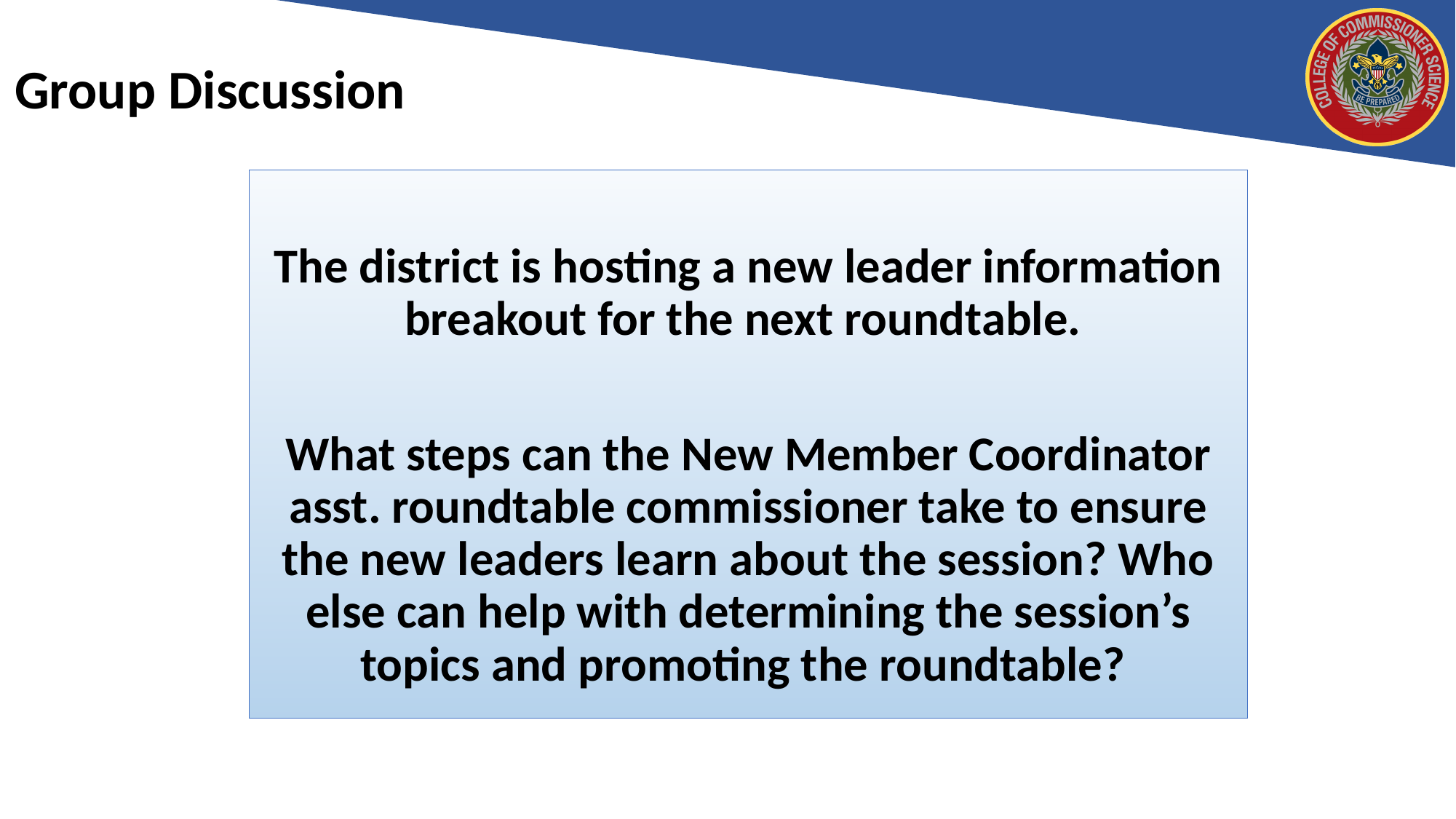

# Group Discussion

The district is hosting a new leader information breakout for the next roundtable.

What steps can the New Member Coordinator asst. roundtable commissioner take to ensure the new leaders learn about the session? Who else can help with determining the session’s topics and promoting the roundtable?